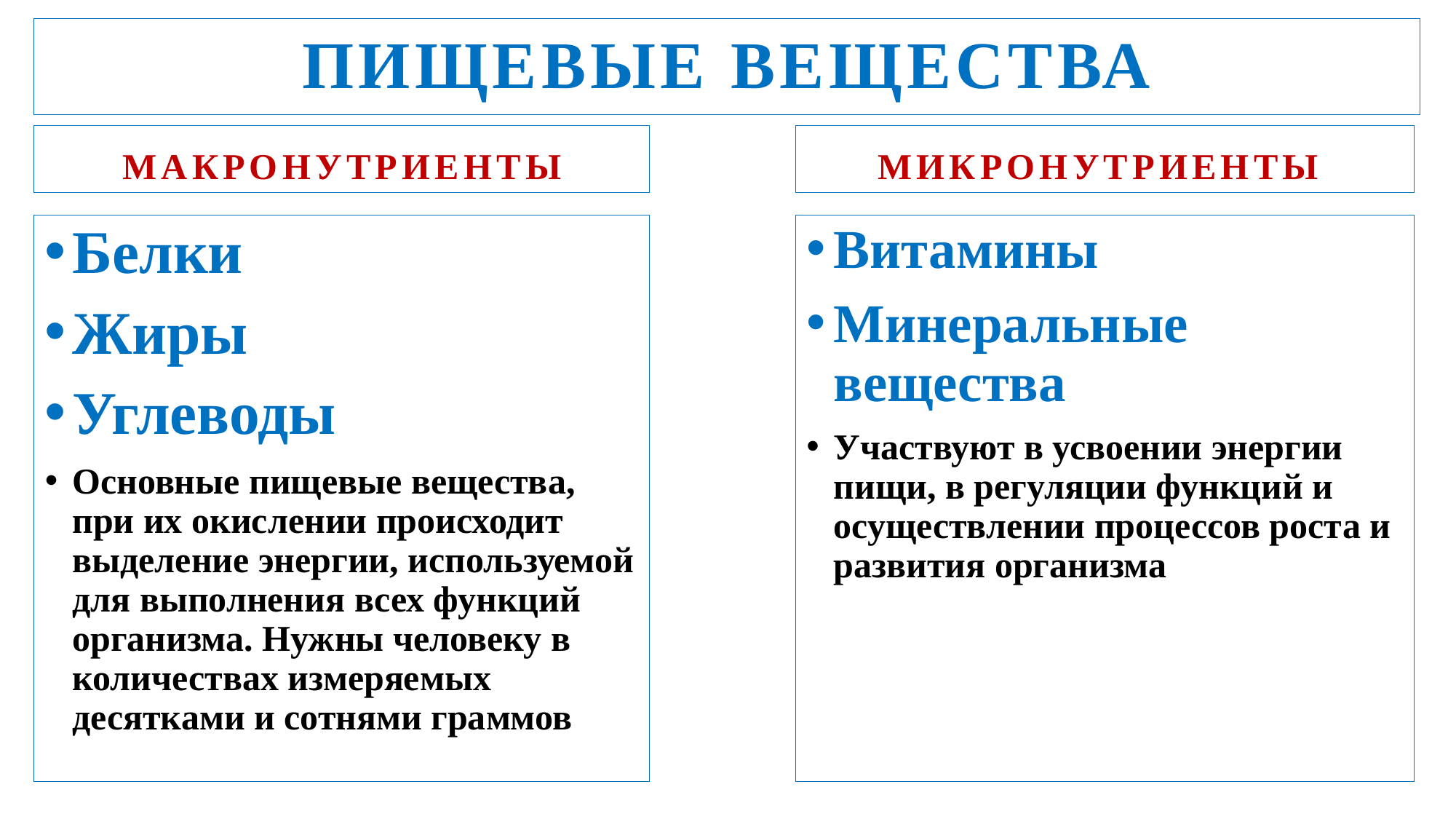

# ПИЩЕВЫЕ ВЕЩЕСТВА
МИКРОНУТРИЕНТЫ
МАКРОНУТРИЕНТЫ
Белки
Жиры
Углеводы
Основные пищевые вещества, при их окислении происходит выделение энергии, используемой для выполнения всех функций организма. Нужны человеку в количествах измеряемых десятками и сотнями граммов
Витамины
Минеральные вещества
Участвуют в усвоении энергии пищи, в регуляции функций и осуществлении процессов роста и развития организма